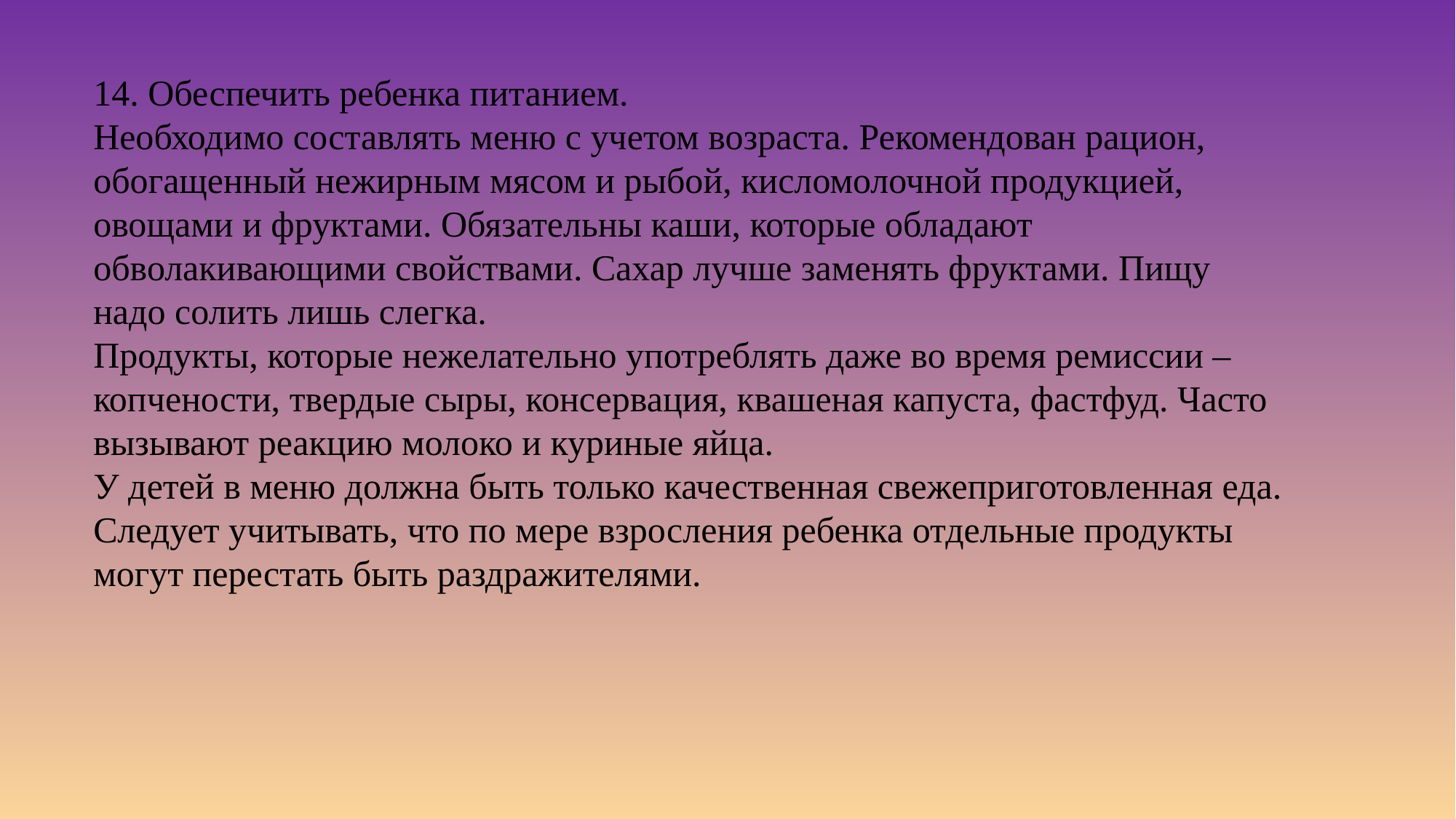

14. Обеспечить ребенка питанием.
Необходимо составлять меню с учетом возраста. Рекомендован рацион, обогащенный нежирным мясом и рыбой, кисломолочной продукцией, овощами и фруктами. Обязательны каши, которые обладают обволакивающими свойствами. Сахар лучше заменять фруктами. Пищу надо солить лишь слегка.
Продукты, которые нежелательно употреблять даже во время ремиссии – копчености, твердые сыры, консервация, квашеная капуста, фастфуд. Часто вызывают реакцию молоко и куриные яйца.
У детей в меню должна быть только качественная свежеприготовленная еда. Следует учитывать, что по мере взросления ребенка отдельные продукты могут перестать быть раздражителями.